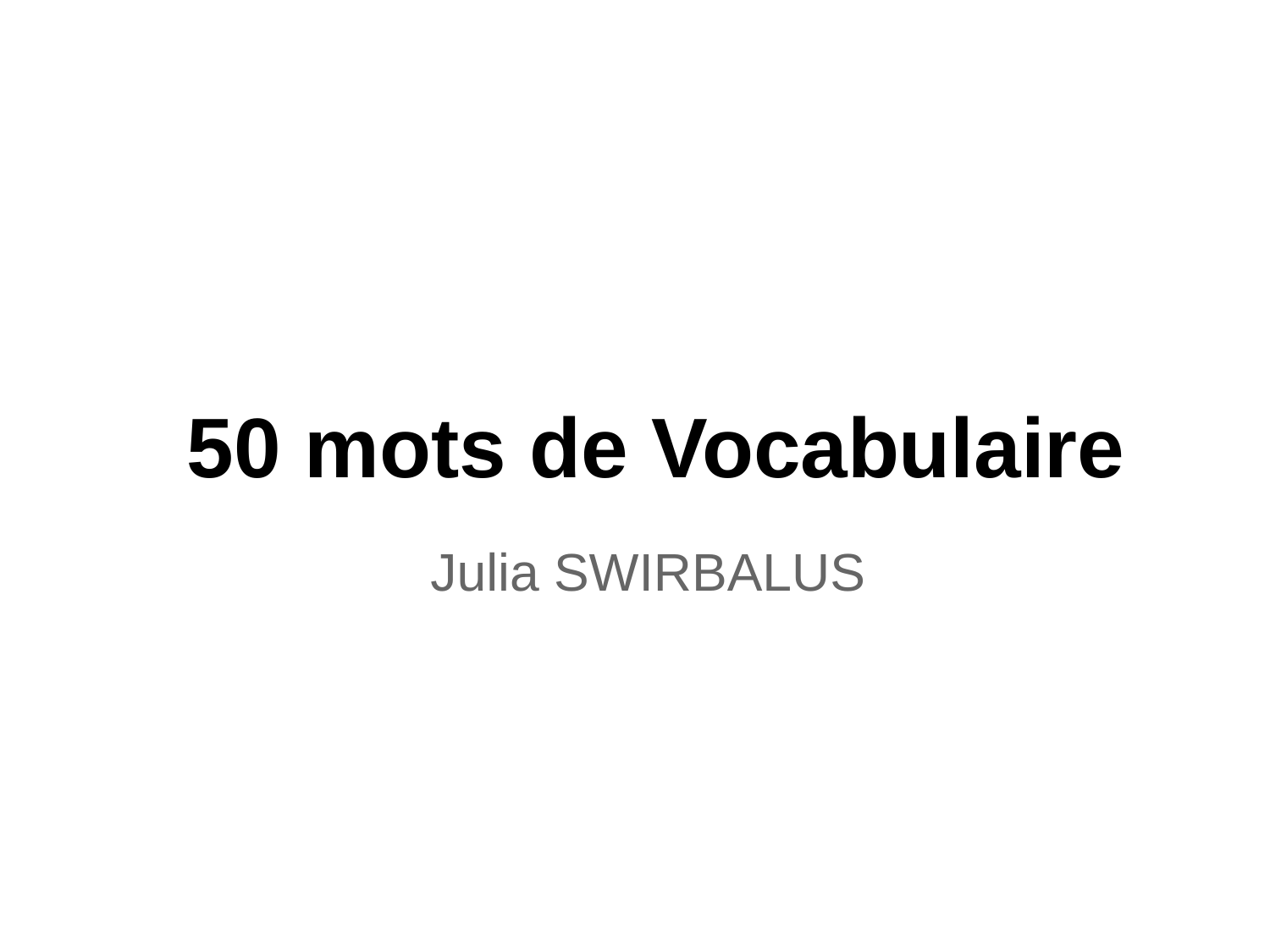

# 50 mots de Vocabulaire
Julia SWIRBALUS